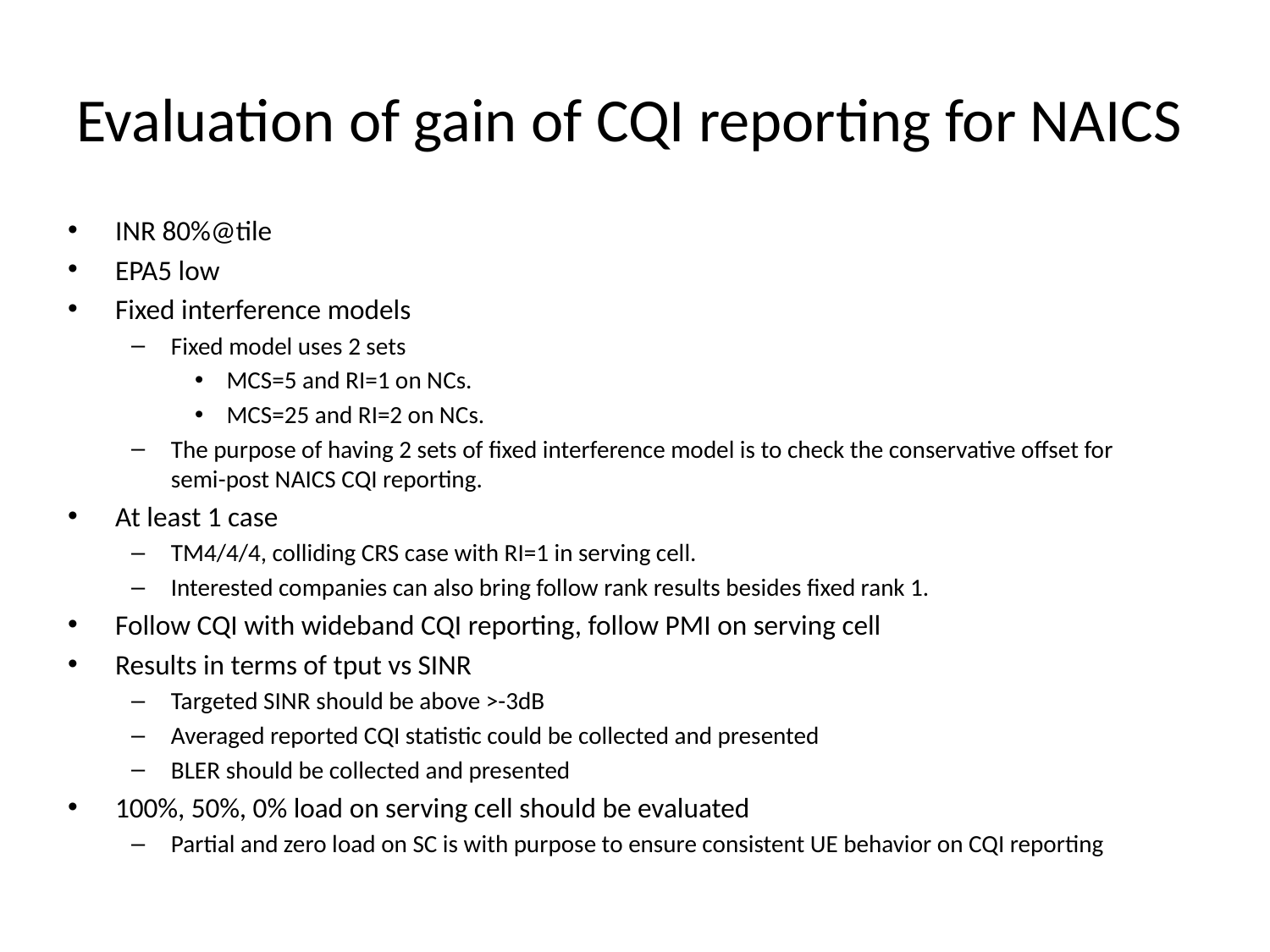

# Evaluation of gain of CQI reporting for NAICS
INR 80%@tile
EPA5 low
Fixed interference models
Fixed model uses 2 sets
MCS=5 and RI=1 on NCs.
MCS=25 and RI=2 on NCs.
The purpose of having 2 sets of fixed interference model is to check the conservative offset for semi-post NAICS CQI reporting.
At least 1 case
TM4/4/4, colliding CRS case with RI=1 in serving cell.
Interested companies can also bring follow rank results besides fixed rank 1.
Follow CQI with wideband CQI reporting, follow PMI on serving cell
Results in terms of tput vs SINR
Targeted SINR should be above >-3dB
Averaged reported CQI statistic could be collected and presented
BLER should be collected and presented
100%, 50%, 0% load on serving cell should be evaluated
Partial and zero load on SC is with purpose to ensure consistent UE behavior on CQI reporting